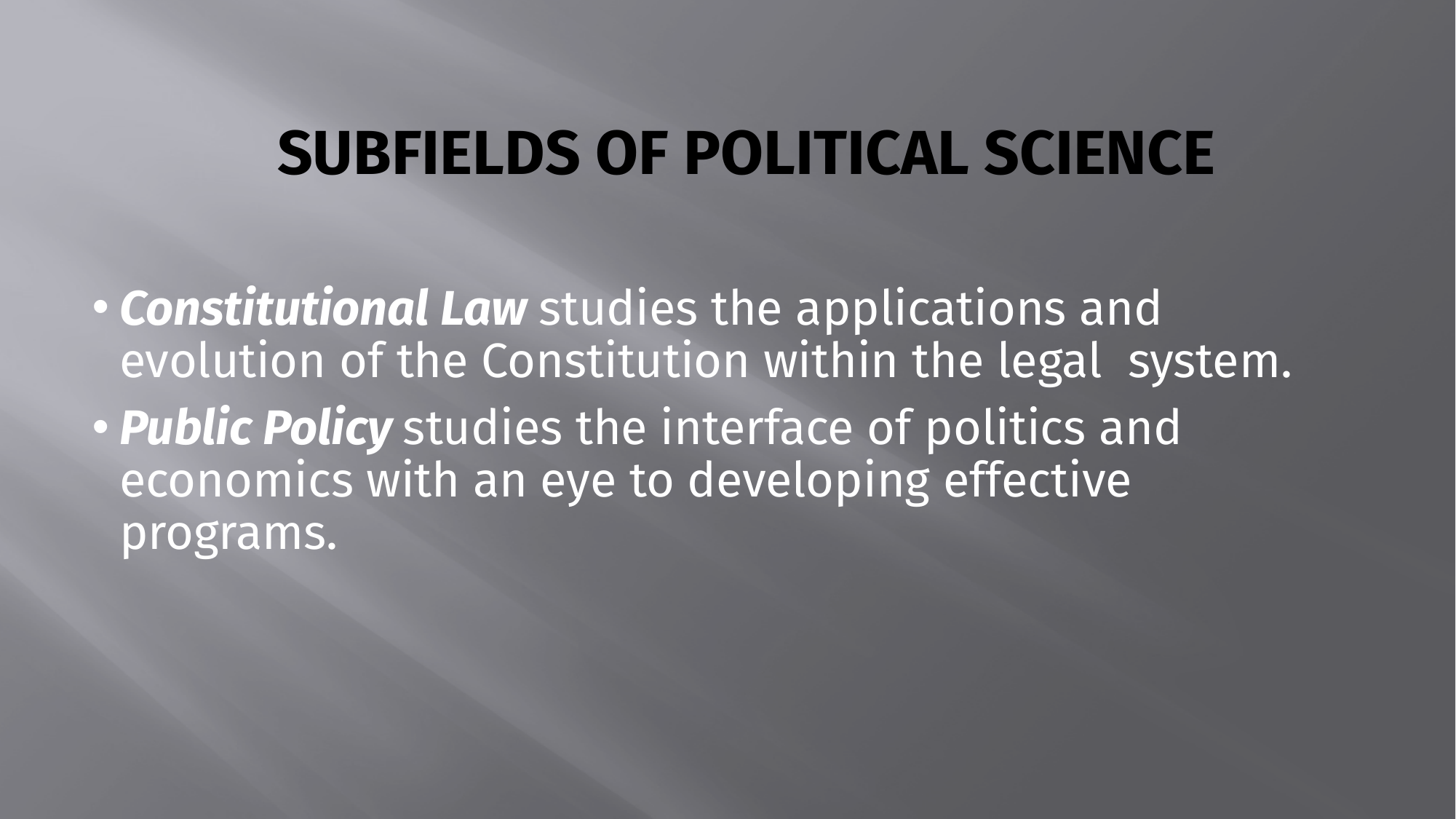

# SUBFIELDS OF POLITICAL SCIENCE
Constitutional Law studies the applications and  evolution of the Constitution within the legal  system.
Public Policy studies the interface of politics and  economics with an eye to developing effective  programs.